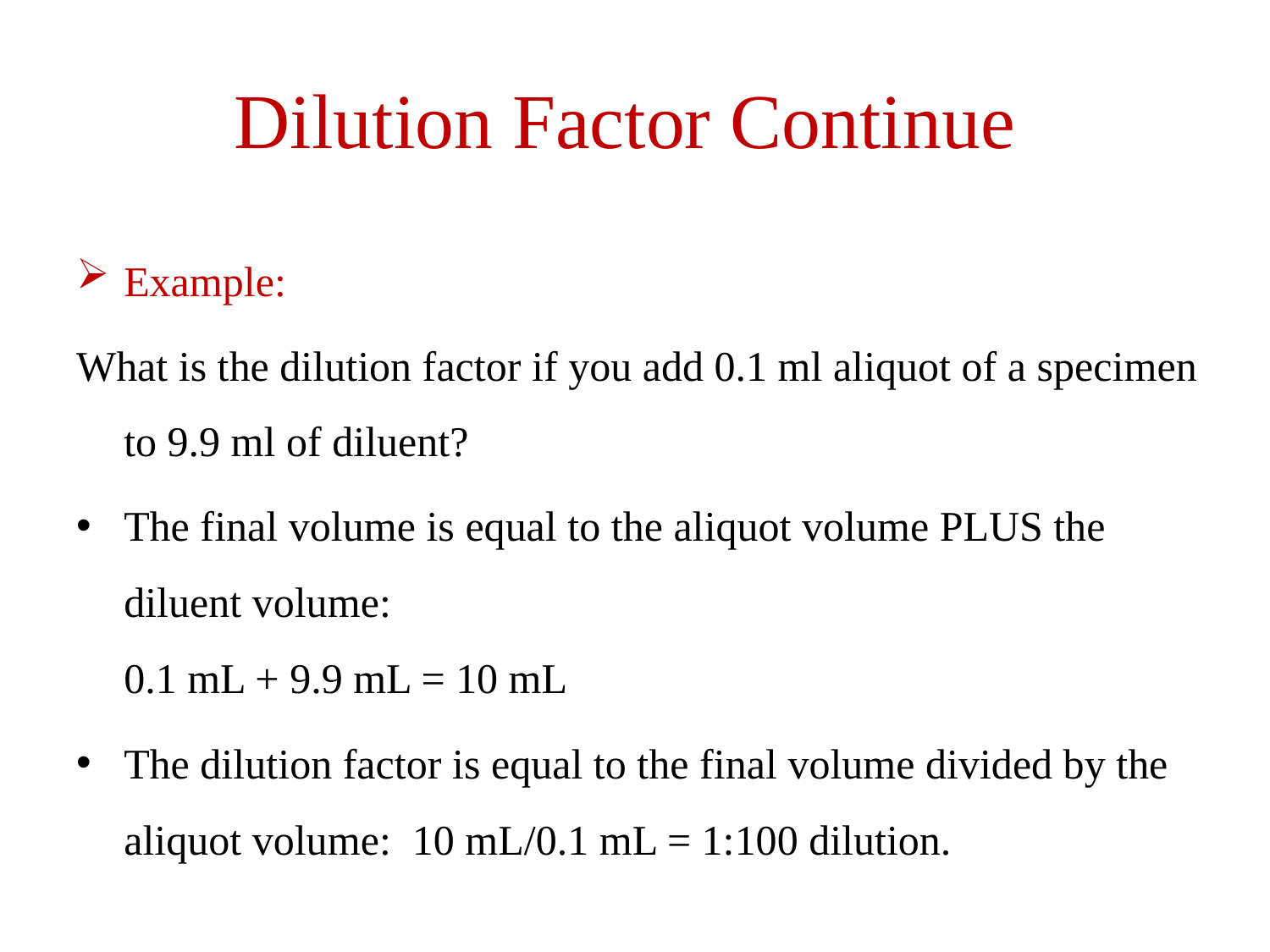

# Dilution Factor Continue
Example:
What is the dilution factor if you add 0.1 ml aliquot of a specimen to 9.9 ml of diluent?
The final volume is equal to the aliquot volume PLUS the diluent volume:
0.1 mL + 9.9 mL = 10 mL
The dilution factor is equal to the final volume divided by the aliquot volume:  10 mL/0.1 mL = 1:100 dilution.